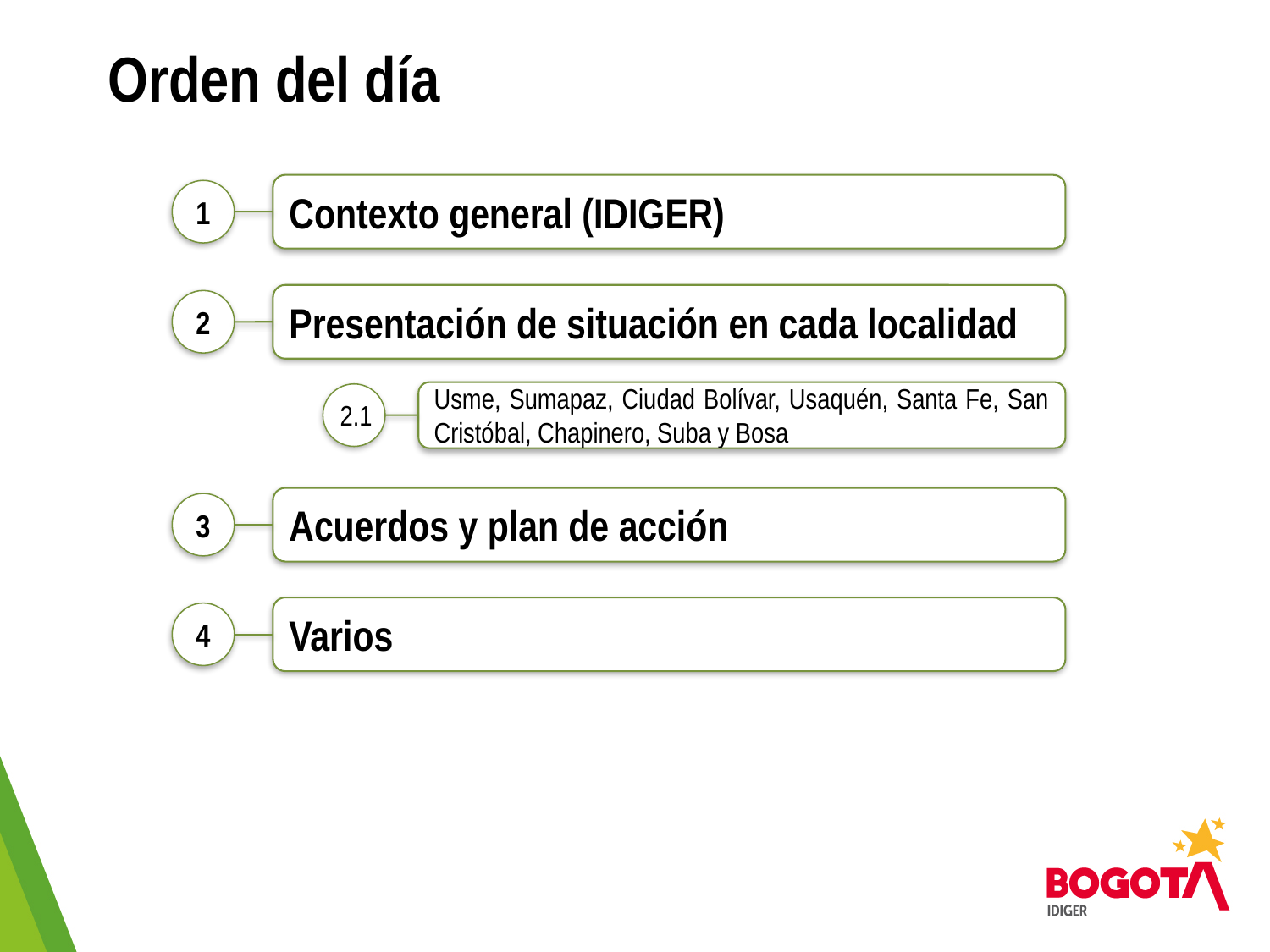

# Orden del día
Contexto general (IDIGER)
1
Presentación de situación en cada localidad
2
Usme, Sumapaz, Ciudad Bolívar, Usaquén, Santa Fe, San Cristóbal, Chapinero, Suba y Bosa

2.1
Acuerdos y plan de acción
3
Varios
4